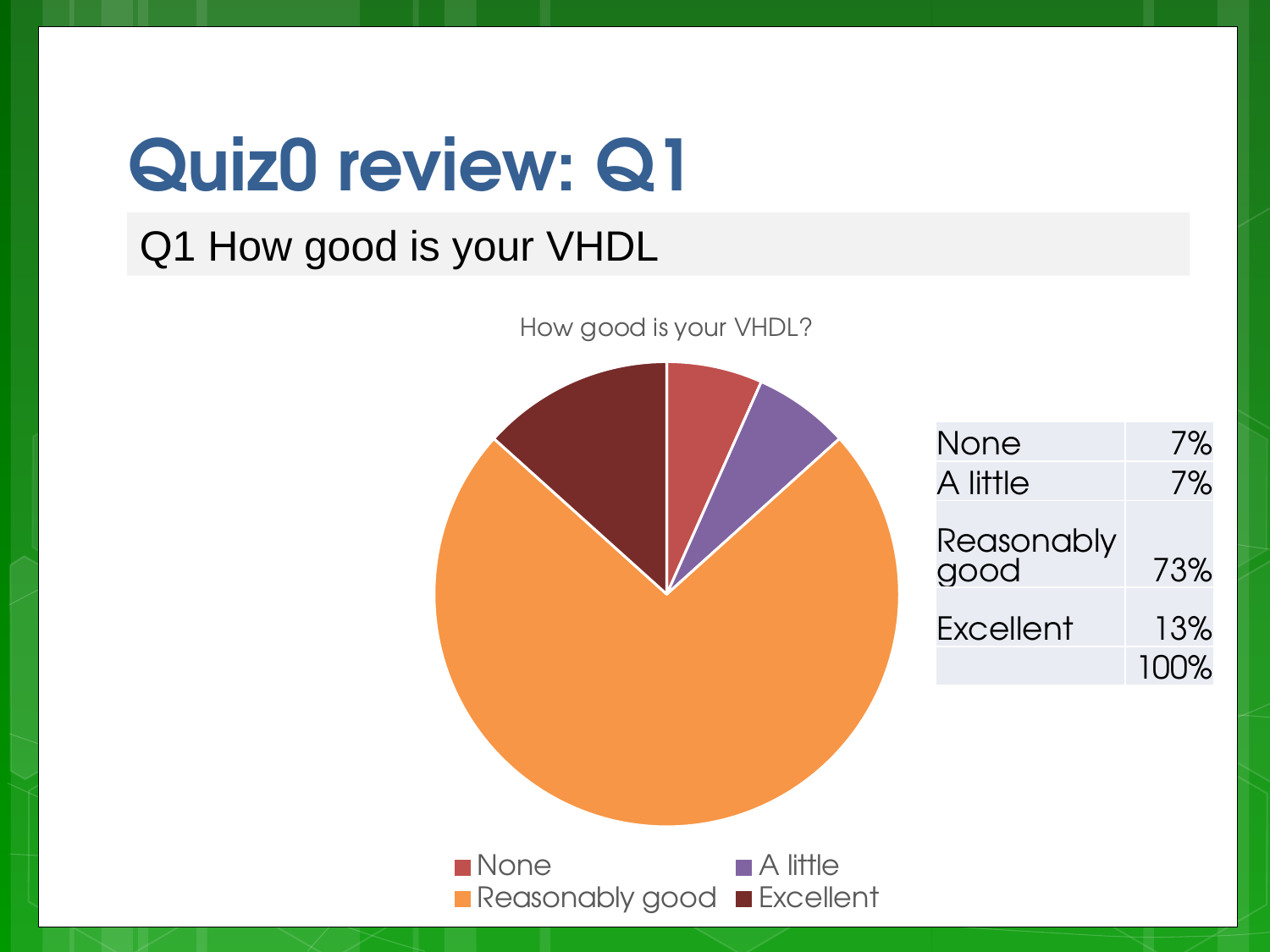

# Quiz0 review: Q1
Q1 How good is your VHDL

### Chart: How good is your VHDL?

| Category |  |
|---|---|
| None | 2.0 |
| A little | 2.0 |
| Reasonably good | 22.0 |
| Excellent | 4.0 |
| None | 7% |
| --- | --- |
| A little | 7% |
| Reasonably good | 73% |
| Excellent | 13% |
|  | 100% |